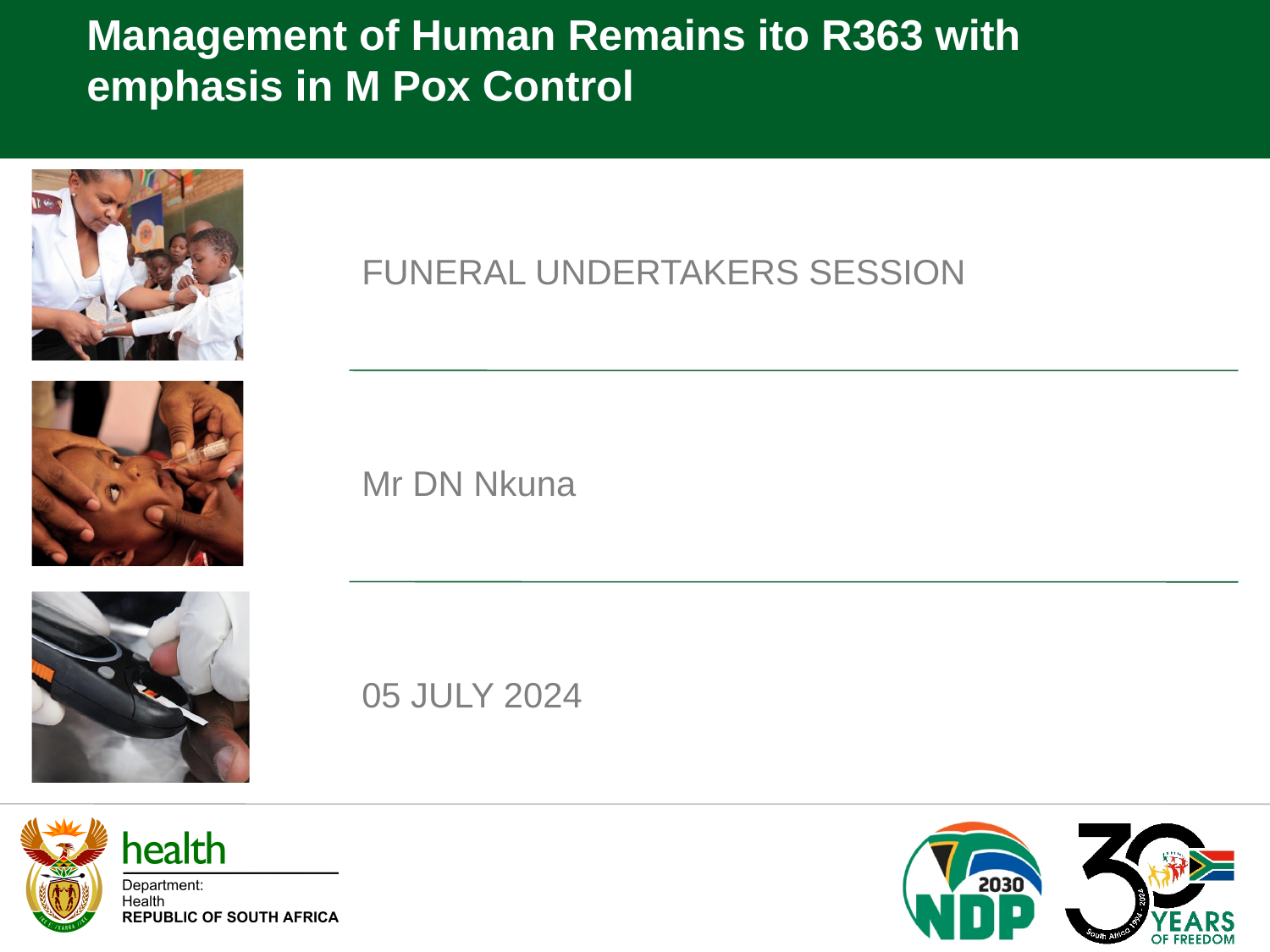

Management of Human Remains ito R363 with emphasis in M Pox Control
FUNERAL UNDERTAKERS SESSION
Mr DN Nkuna
05 JULY 2024